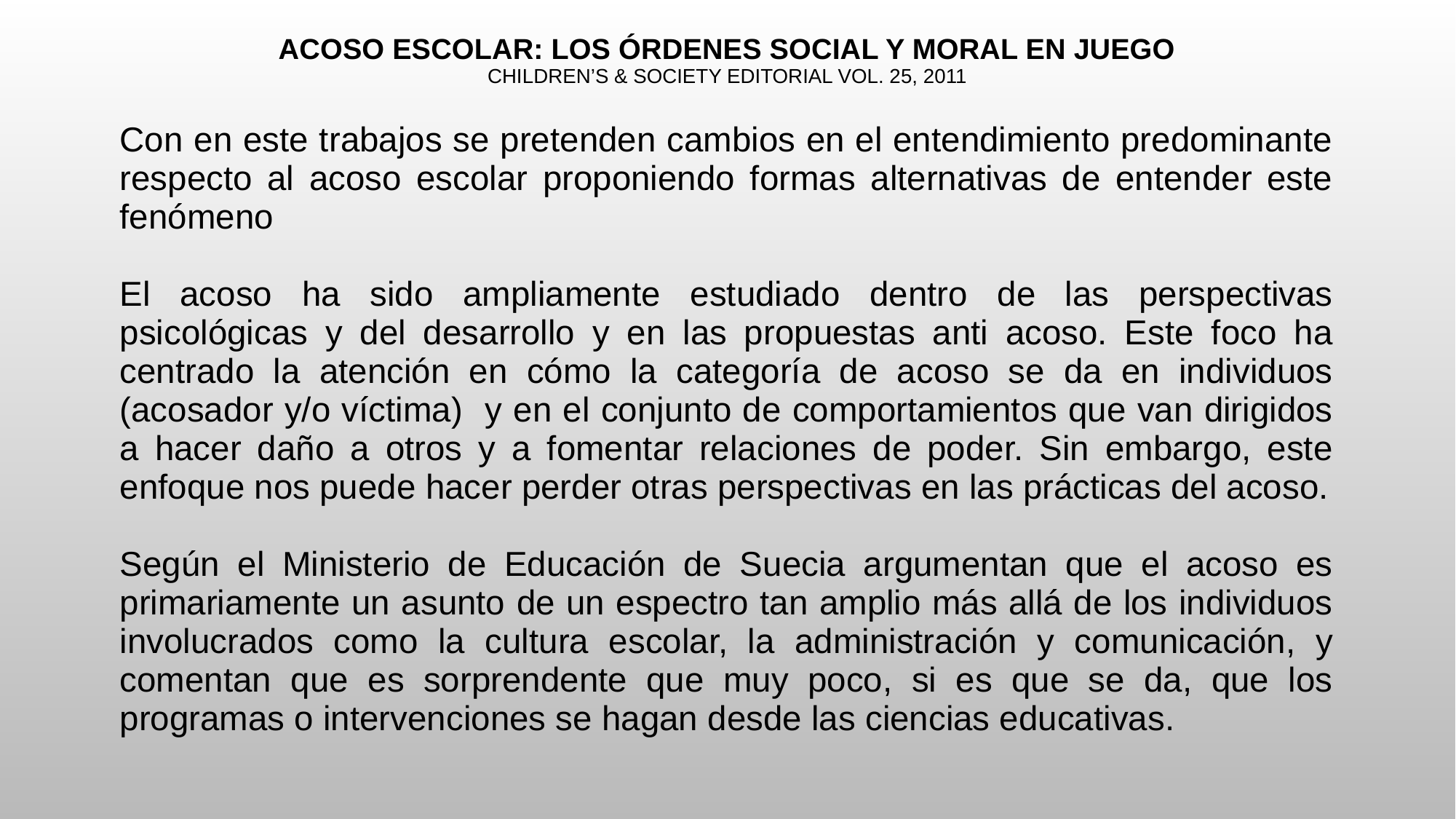

ACOSO ESCOLAR: LOS ÓRDENES SOCIAL Y MORAL EN JUEGO
Children’s & society editorial vol. 25, 2011

Con en este trabajos se pretenden cambios en el entendimiento predominante respecto al acoso escolar proponiendo formas alternativas de entender este fenómeno

El acoso ha sido ampliamente estudiado dentro de las perspectivas psicológicas y del desarrollo y en las propuestas anti acoso. Este foco ha centrado la atención en cómo la categoría de acoso se da en individuos (acosador y/o víctima)  y en el conjunto de comportamientos que van dirigidos a hacer daño a otros y a fomentar relaciones de poder. Sin embargo, este enfoque nos puede hacer perder otras perspectivas en las prácticas del acoso.

Según el Ministerio de Educación de Suecia argumentan que el acoso es primariamente un asunto de un espectro tan amplio más allá de los individuos involucrados como la cultura escolar, la administración y comunicación, y comentan que es sorprendente que muy poco, si es que se da, que los programas o intervenciones se hagan desde las ciencias educativas.